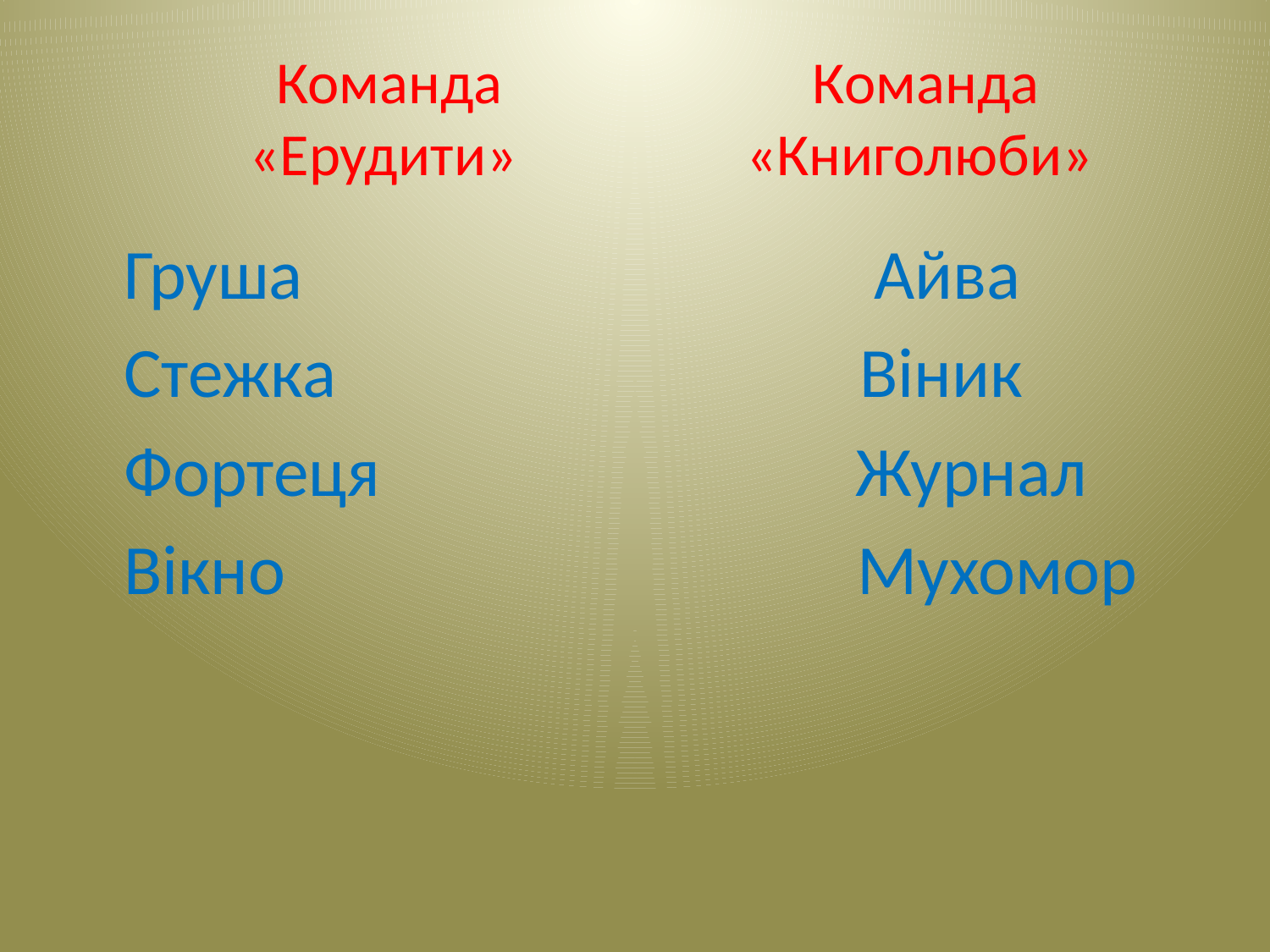

# Команда                       Команда «Ерудити»                 «Книголюби»
   Груша                                    Айва
   Стежка                                 Віник
   Фортеця                              Журнал
   Вікно                                    Мухомор